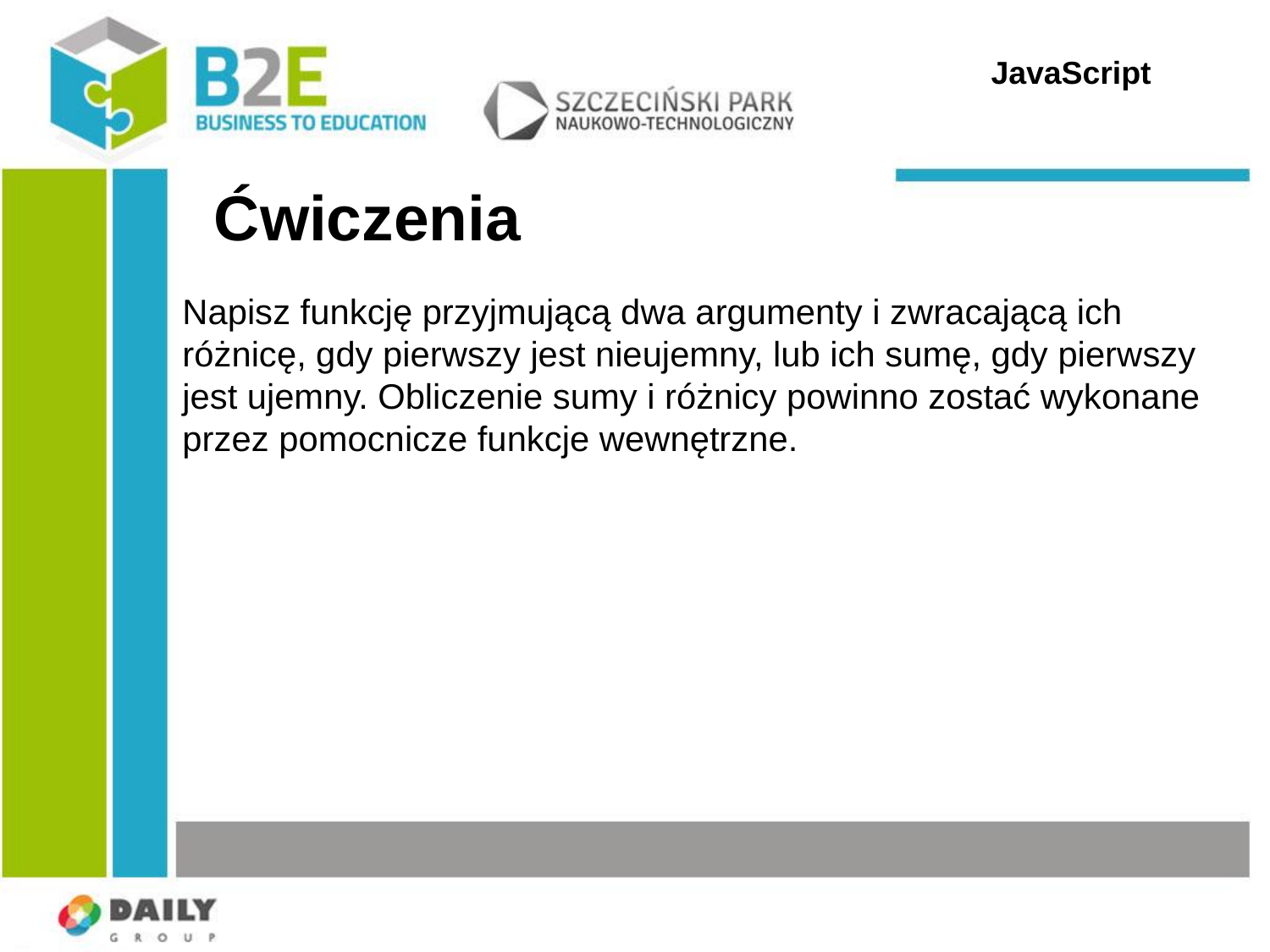

JavaScript
Ćwiczenia
Napisz funkcję przyjmującą dwa argumenty i zwracającą ich różnicę, gdy pierwszy jest nieujemny, lub ich sumę, gdy pierwszy jest ujemny. Obliczenie sumy i różnicy powinno zostać wykonane przez pomocnicze funkcje wewnętrzne.